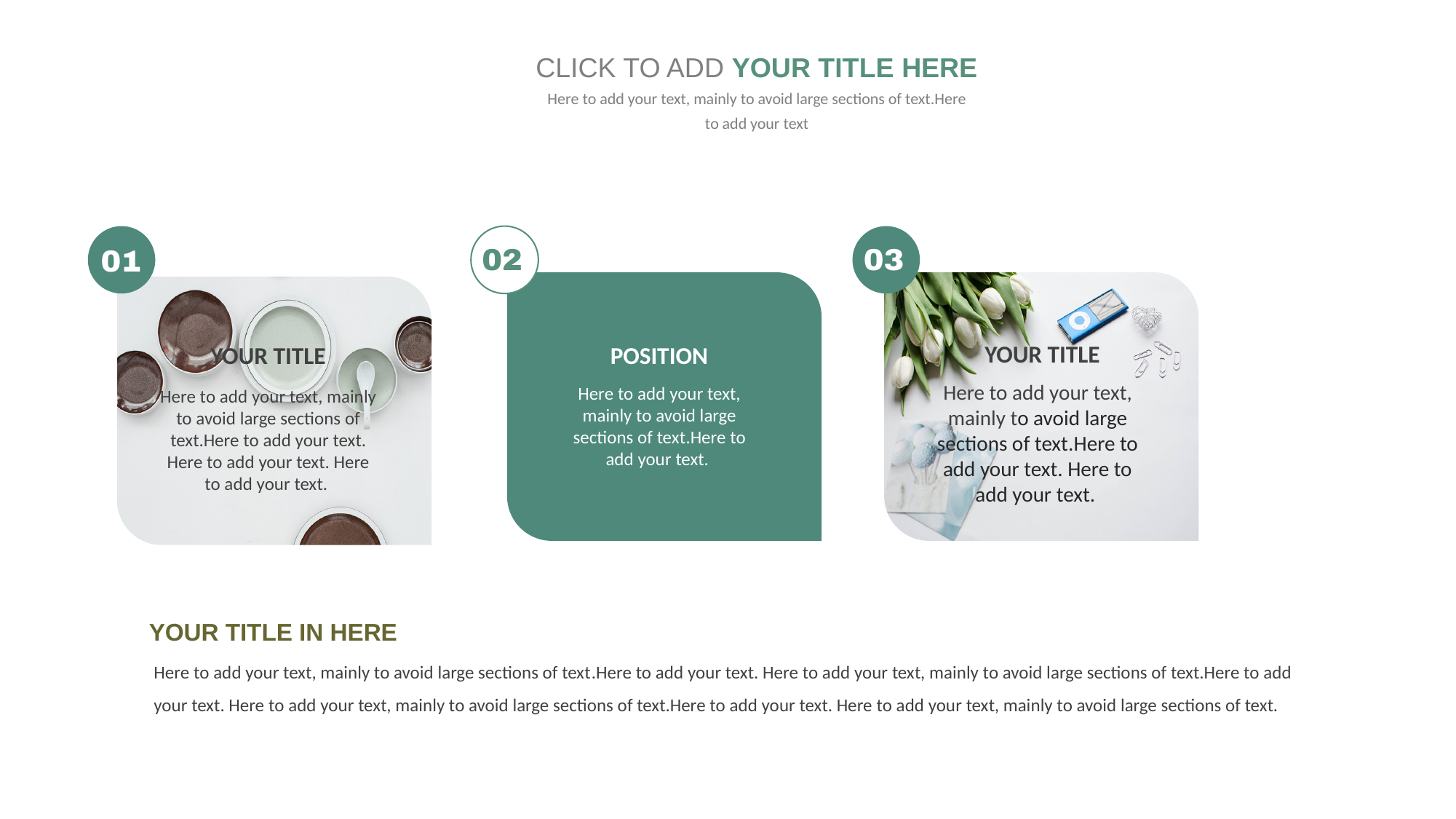

CLICK TO ADD YOUR TITLE HERE
Here to add your text, mainly to avoid large sections of text.Here to add your text

01

02

03

YOUR TITLE
Here to add your text, mainly to avoid large sections of text.Here to add your text. Here to add your text.
YOUR TITLE
Here to add your text, mainly to avoid large sections of text.Here to add your text. Here to add your text. Here to add your text.
POSITION
Here to add your text, mainly to avoid large sections of text.Here to add your text.
YOUR TITLE IN HERE
Here to add your text, mainly to avoid large sections of text.Here to add your text. Here to add your text, mainly to avoid large sections of text.Here to add your text. Here to add your text, mainly to avoid large sections of text.Here to add your text. Here to add your text, mainly to avoid large sections of text.